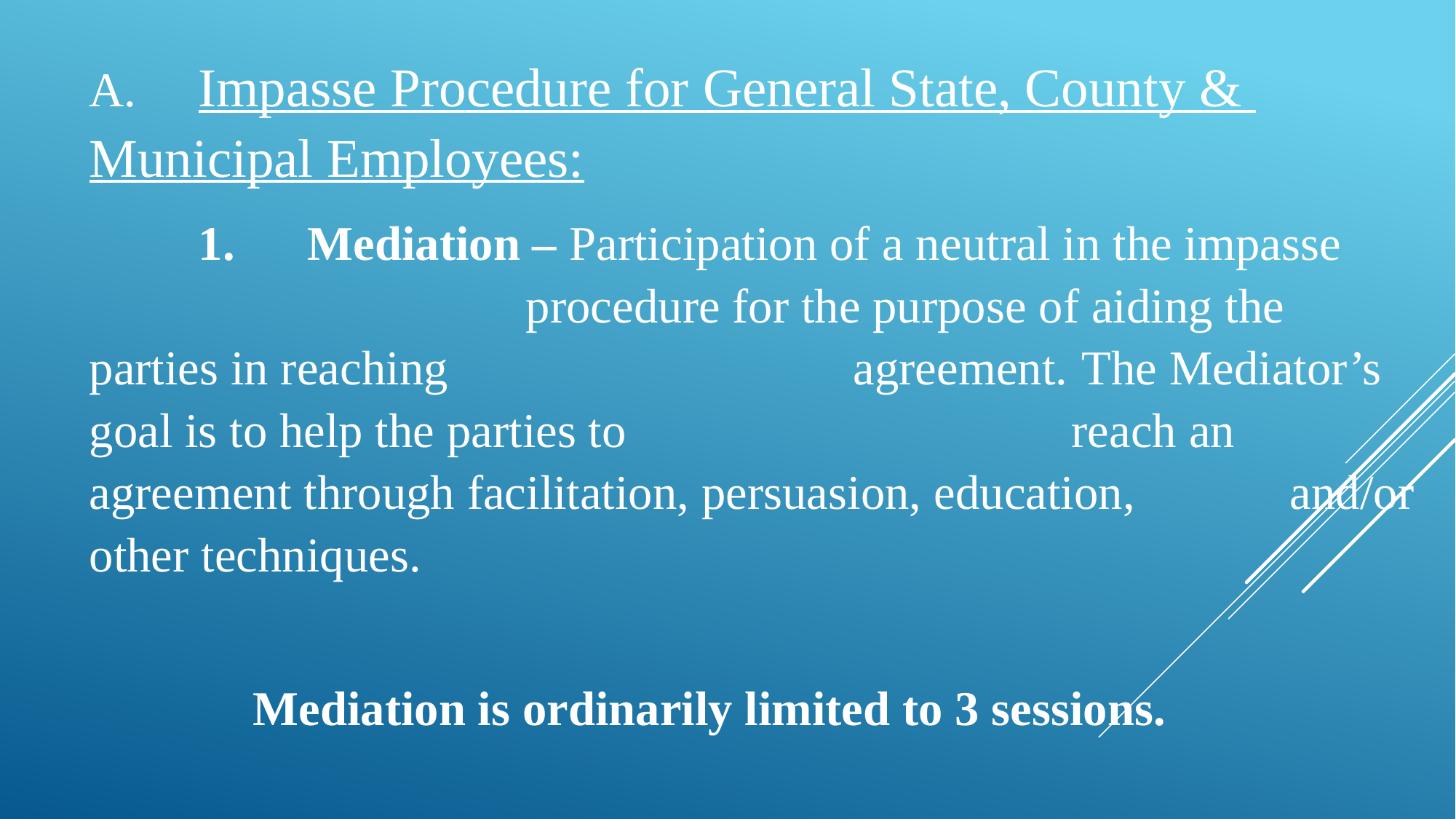

A.	Impasse Procedure for General State, County & 	Municipal Employees:
	1.	Mediation – Participation of a neutral in the impasse 					procedure for the purpose of aiding the parties in reaching 				agreement. The Mediator’s 	goal is to help the parties to 				reach an agreement through facilitation, persuasion, education, 		and/or other techniques.

	Mediation is ordinarily limited to 3 sessions.